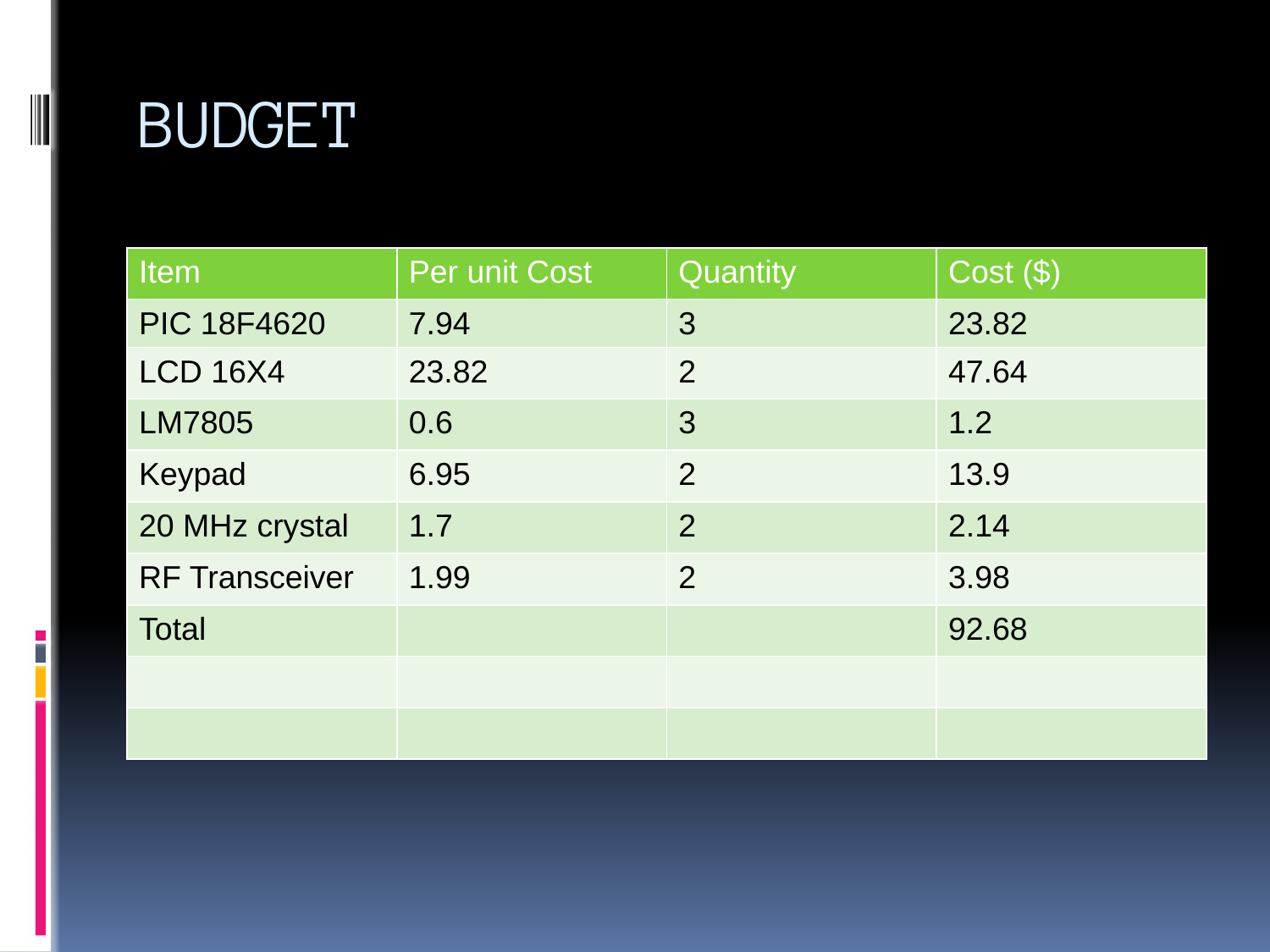

# BUDGET
| Item | Per unit Cost | Quantity | Cost ($) |
| --- | --- | --- | --- |
| PIC 18F4620 | 7.94 | 3 | 23.82 |
| LCD 16X4 | 23.82 | 2 | 47.64 |
| LM7805 | 0.6 | 3 | 1.2 |
| Keypad | 6.95 | 2 | 13.9 |
| 20 MHz crystal | 1.7 | 2 | 2.14 |
| RF Transceiver | 1.99 | 2 | 3.98 |
| Total |  |  | 92.68 |
|  |  |  |  |
|  |  |  |  |